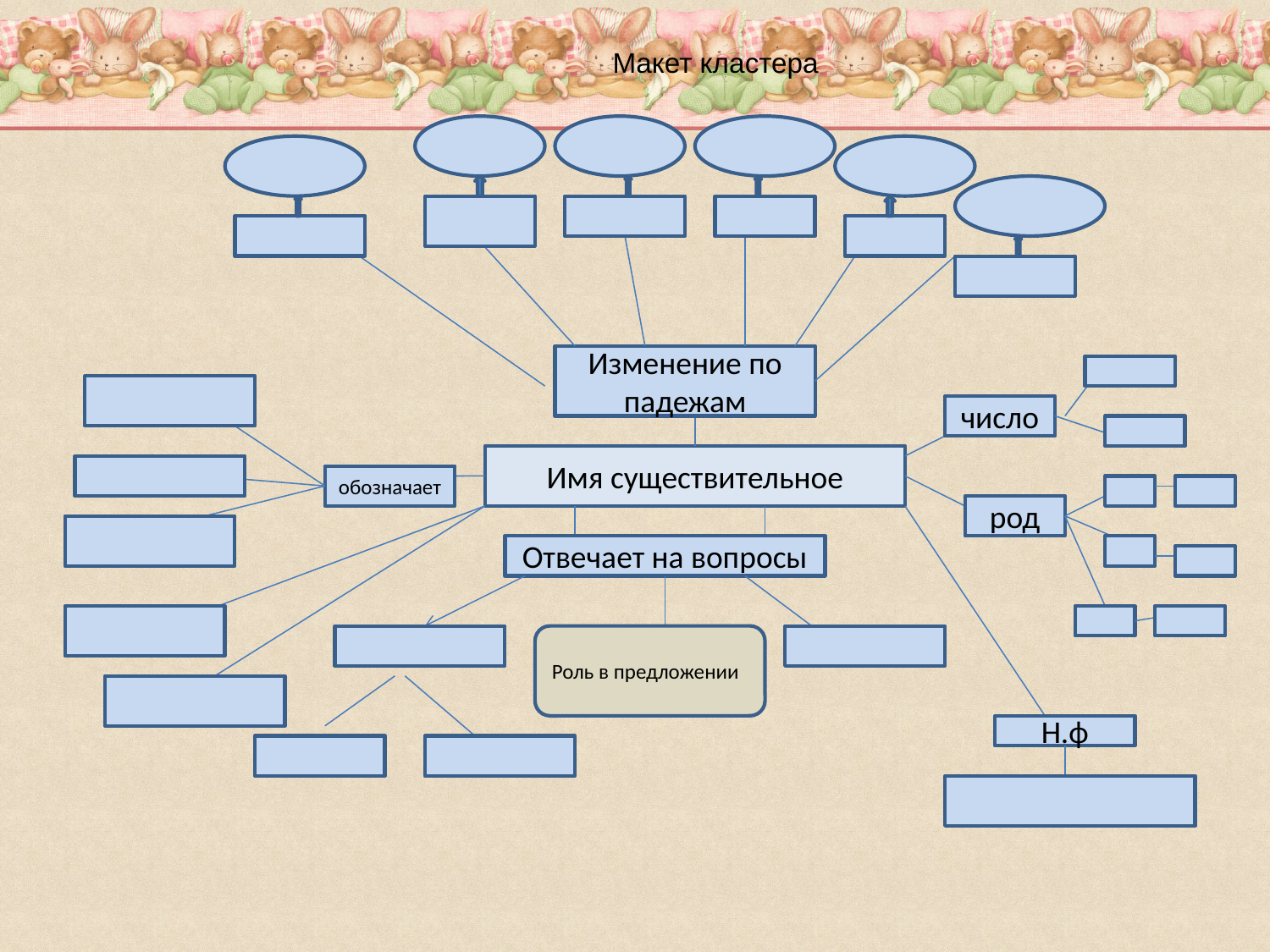

# Макет кластера

Изменение по падежам

число

Имя существительное

обозначает

род

Отвечает на вопросы

Роль в предложении

Н.ф